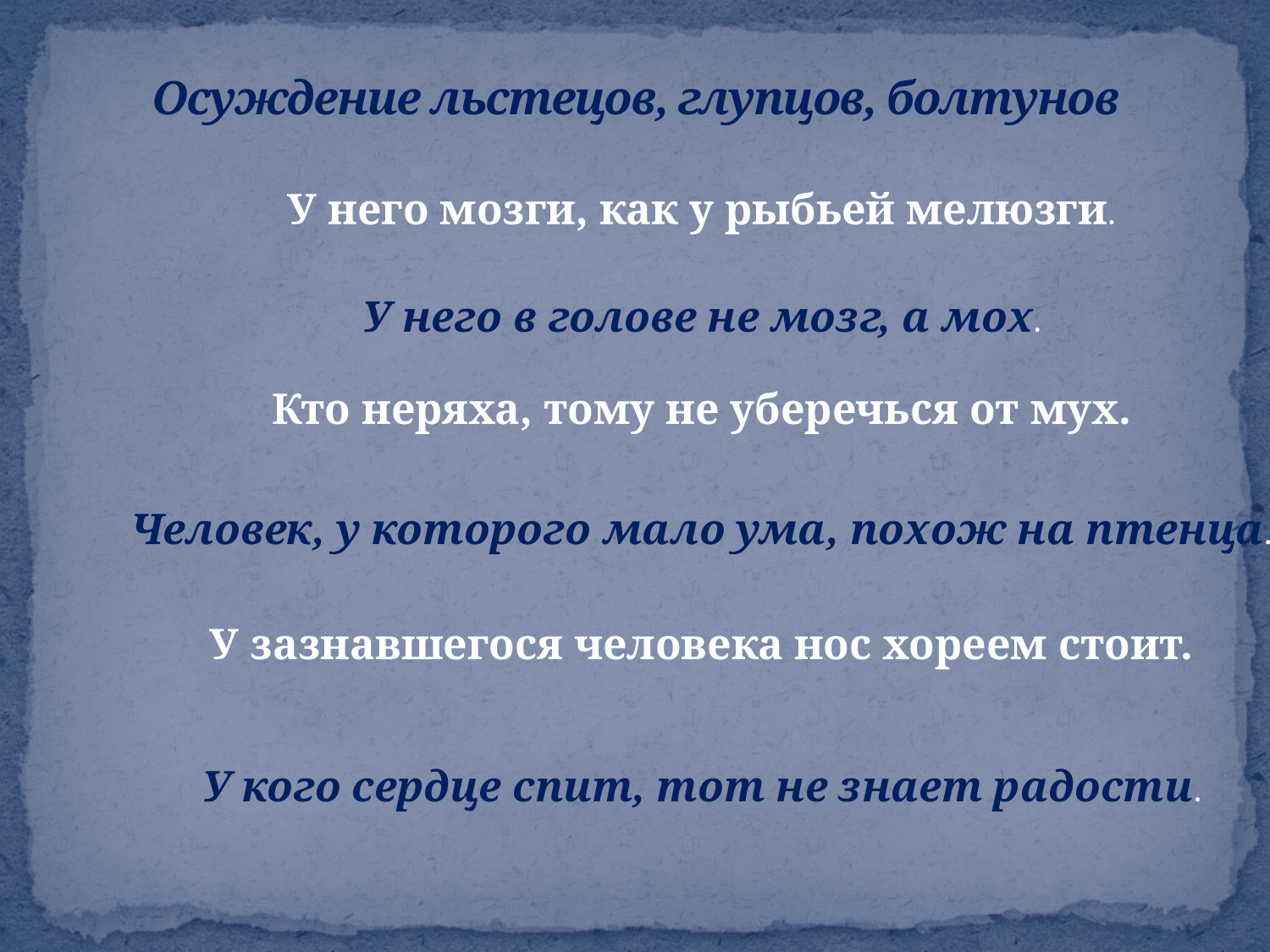

Осуждение льстецов, глупцов, болтунов
У него мозги, как у рыбьей мелюзги.
У него в голове не мозг, а мох.
Кто неряха, тому не уберечься от мух.
Человек, у которого мало ума, похож на птенца.
У зазнавшегося человека нос хореем стоит.
У кого сердце спит, тот не знает радости.